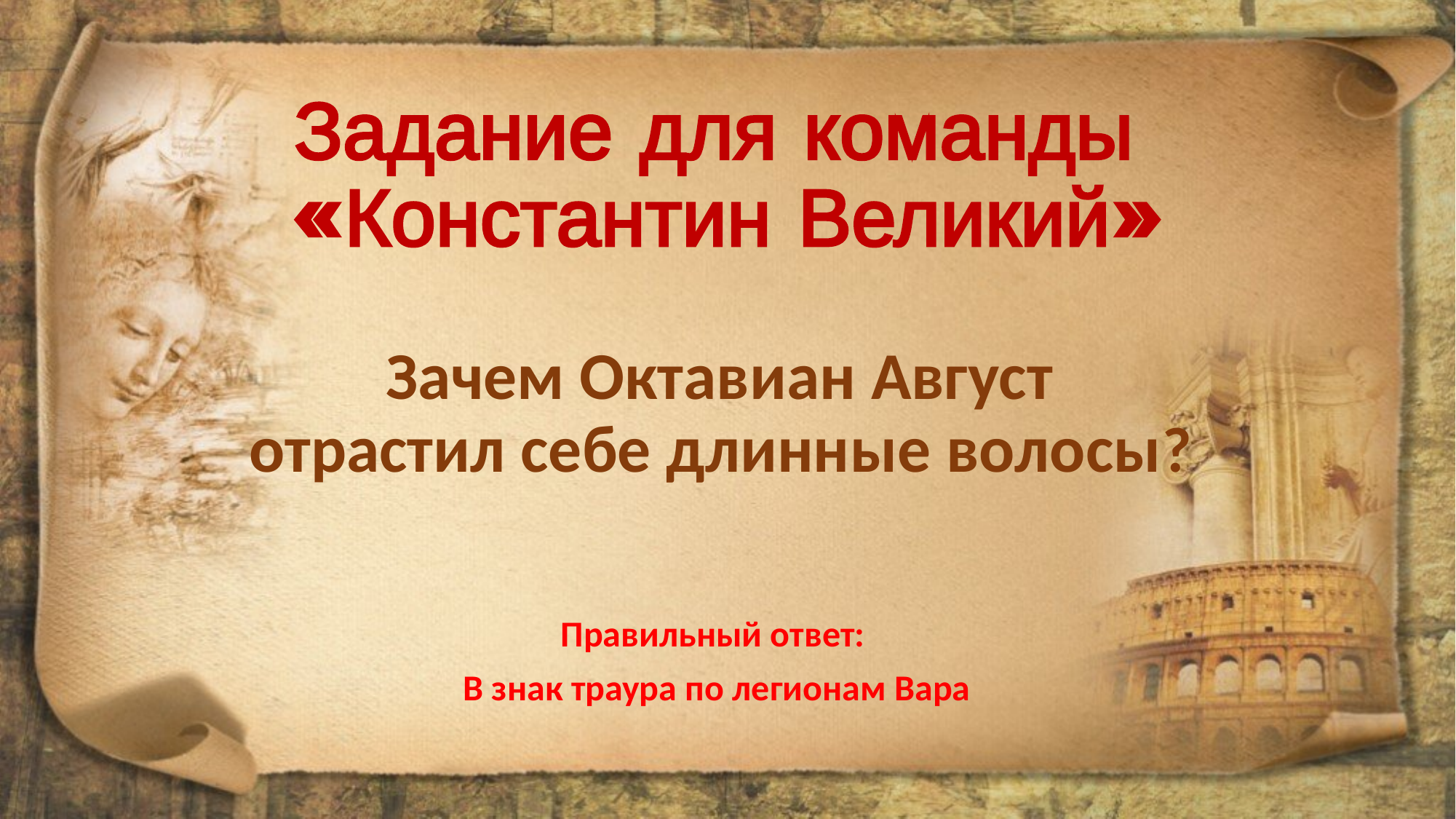

# Задание для команды «Константин Великий» Зачем Октавиан Август отрастил себе длинные волосы?
Правильный ответ:
В знак траура по легионам Вара